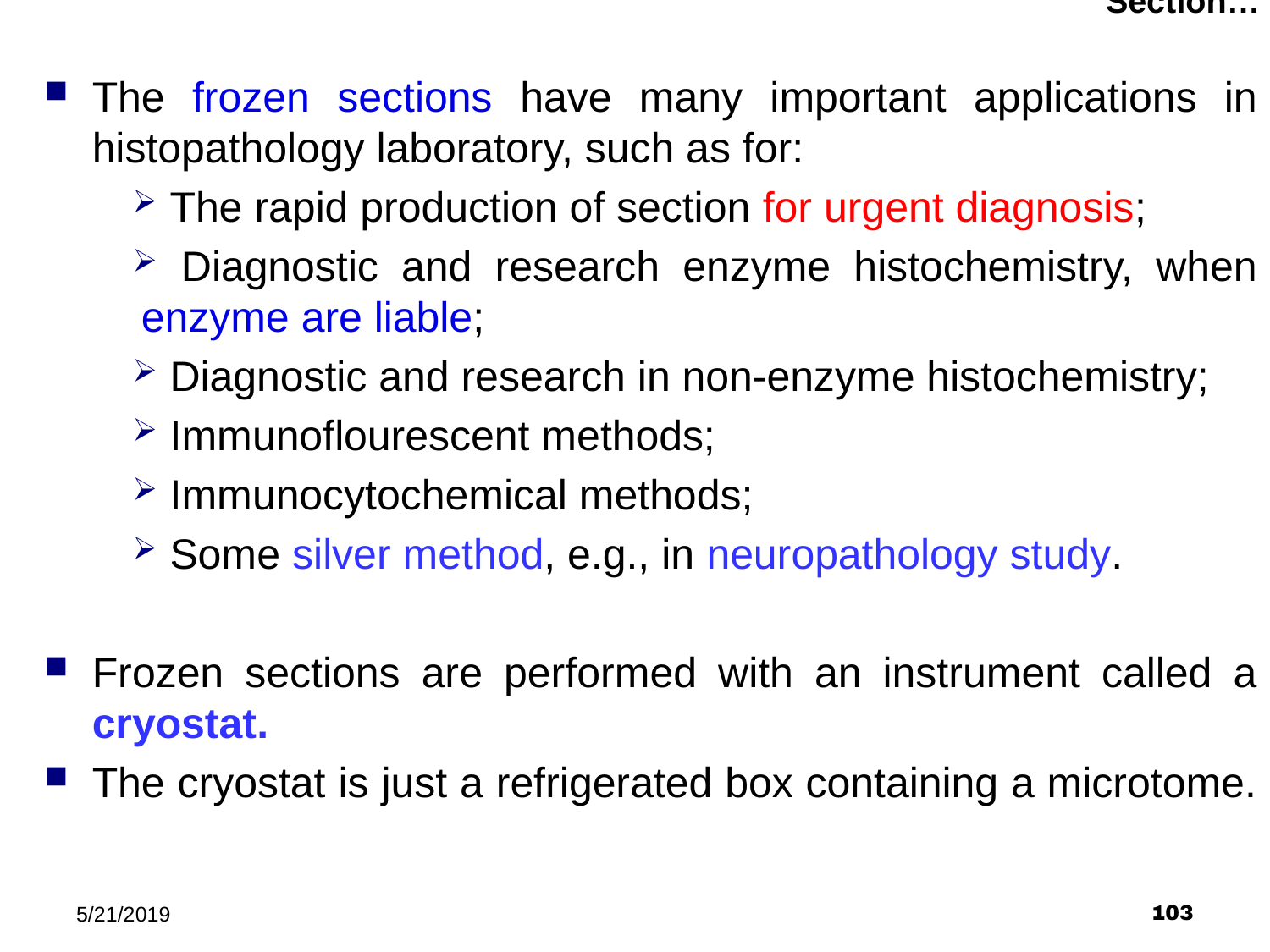

# Section…
The frozen sections have many important applications in histopathology laboratory, such as for:
 The rapid production of section for urgent diagnosis;
 Diagnostic and research enzyme histochemistry, when enzyme are liable;
 Diagnostic and research in non-enzyme histochemistry;
 Immunoflourescent methods;
 Immunocytochemical methods;
 Some silver method, e.g., in neuropathology study.

Frozen sections are performed with an instrument called a cryostat.
The cryostat is just a refrigerated box containing a microtome.
5/21/2019
103